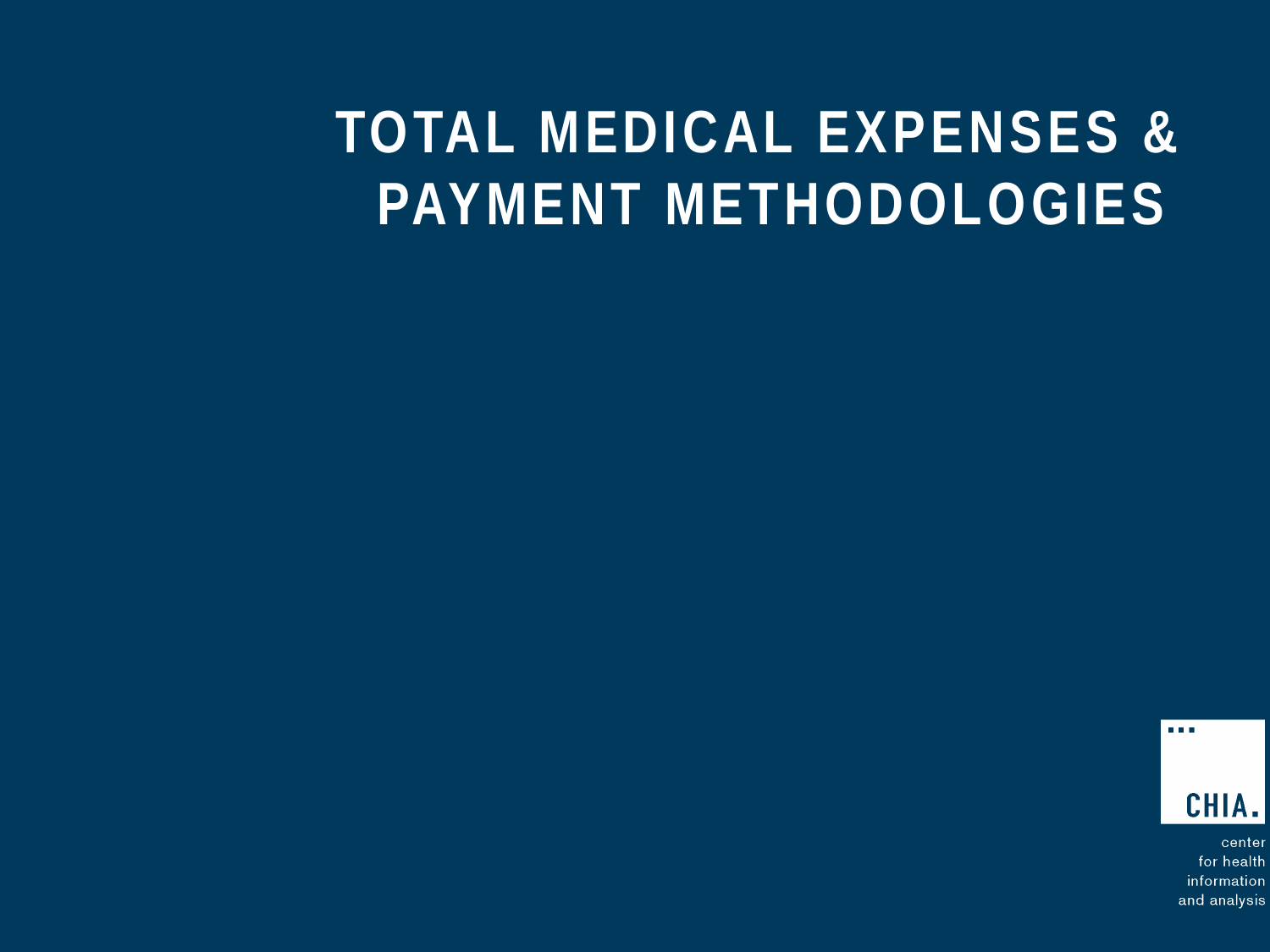

# Total Medical Expenses & Payment Methodologies